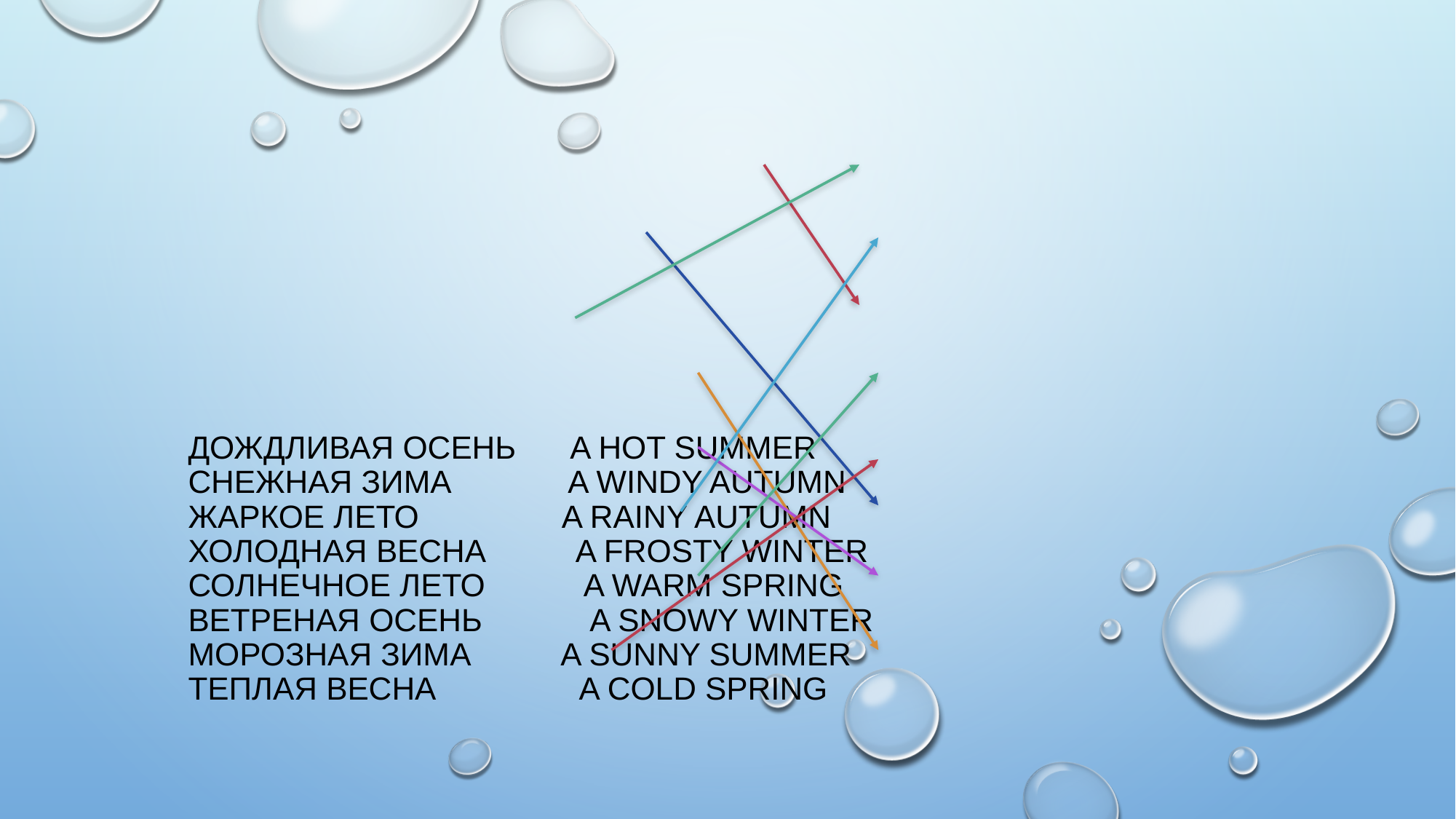

# дождливая осень      a hot summer снежная зима             a windy autumn жаркое лето                a rainy autumn холодная весна          a frosty winter солнечное лето           a warm spring ветреная осень            a snowy winter морозная зима          a sunny summer теплая весна                a cold spring